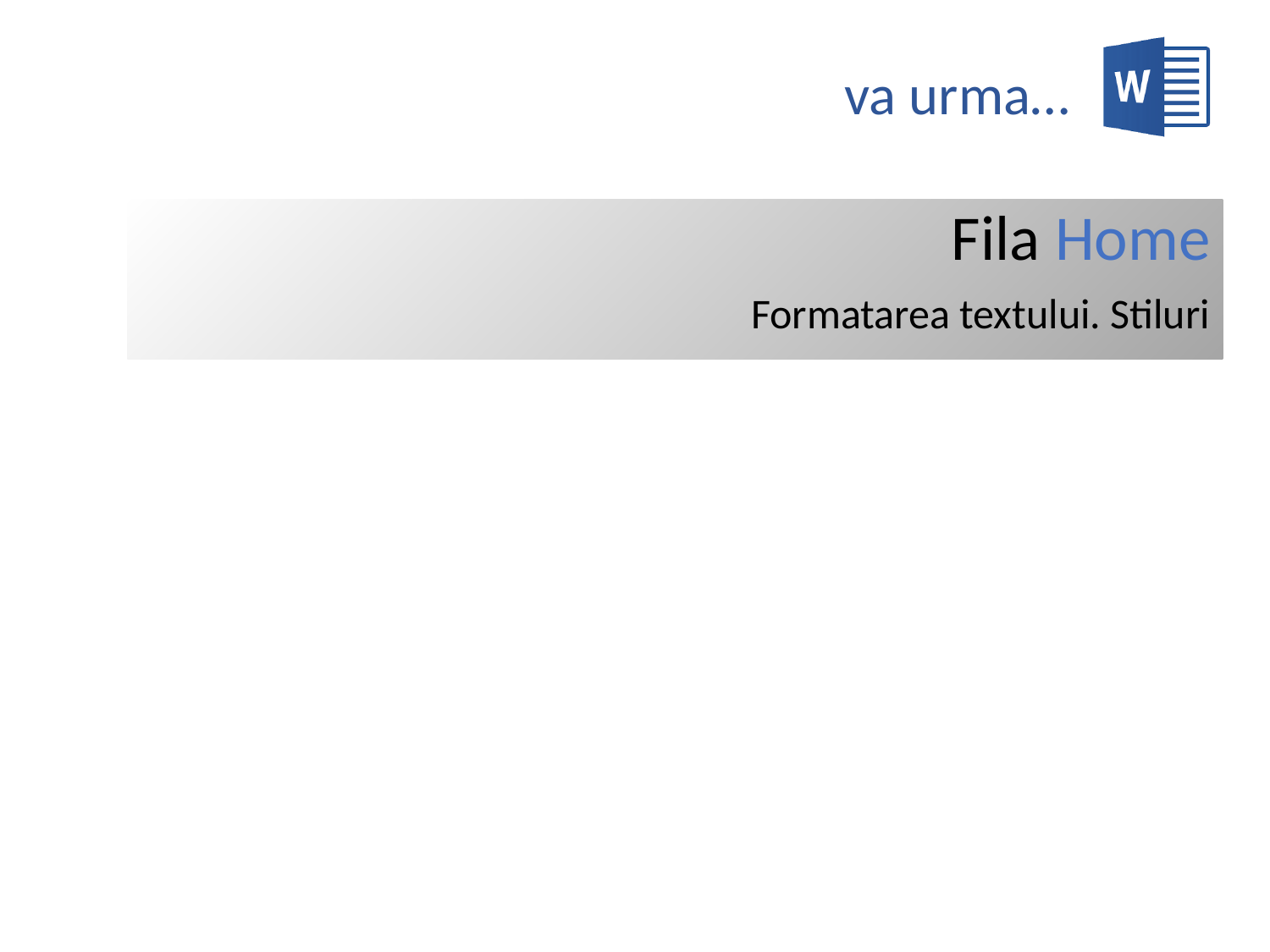

# va urma…
Fila Home
Formatarea textului. Stiluri